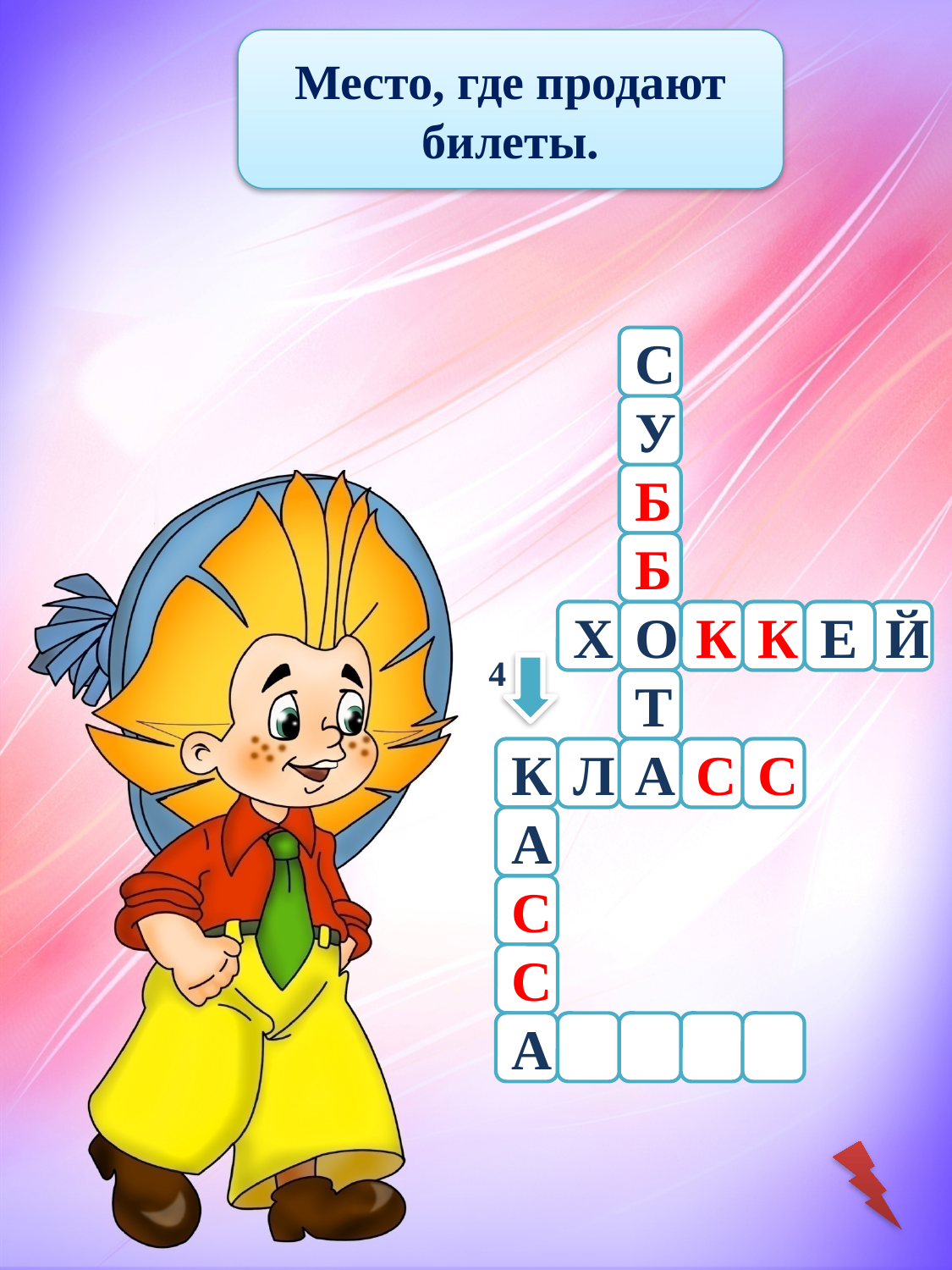

Место, где продают билеты.
С
У
Б
Б
Х
О
К
К
Е
Й
4

Т
А
К
Л
С
С
А
С
С
А